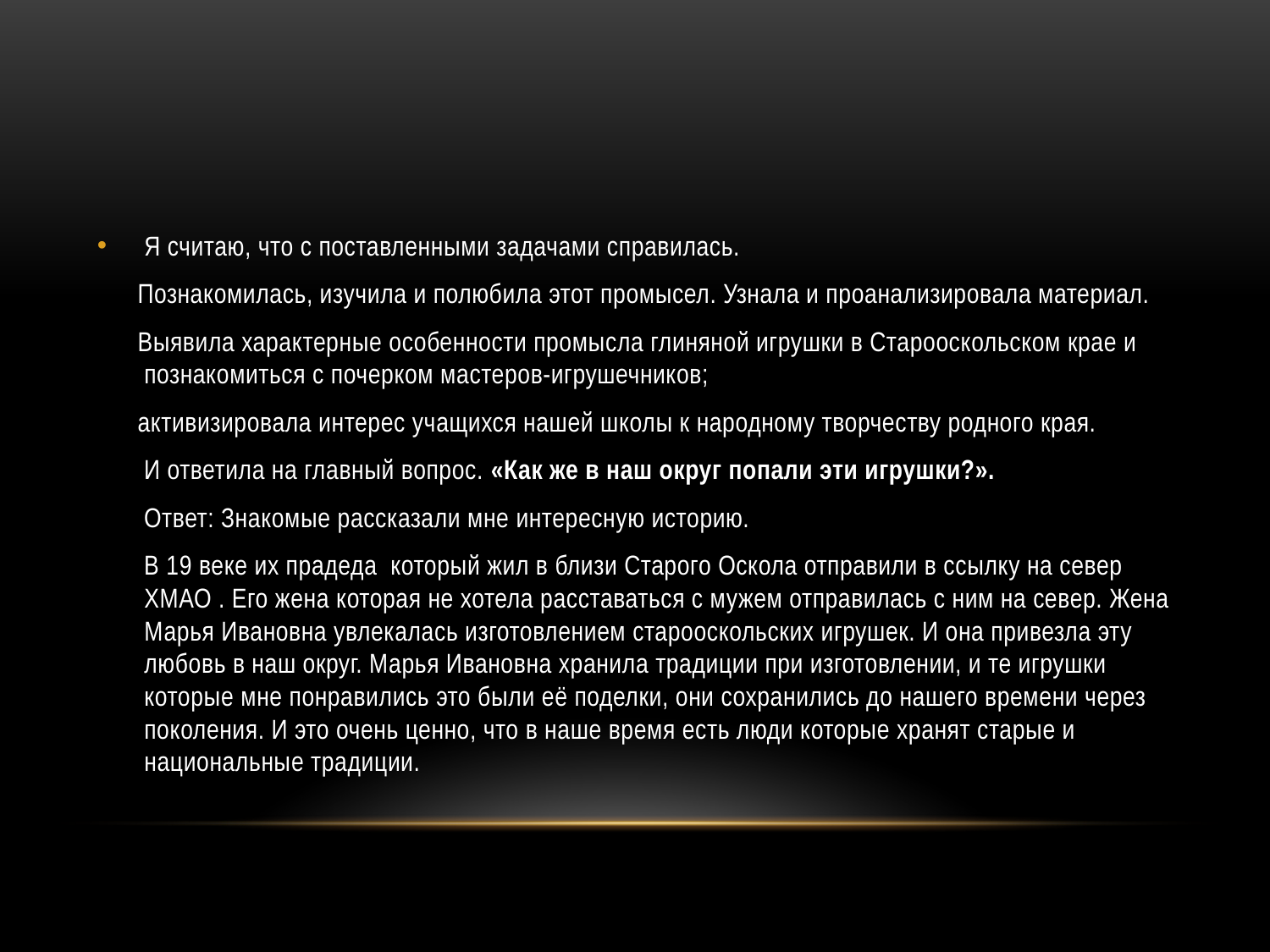

#
Я считаю, что с поставленными задачами справилась.
      Познакомилась, изучила и полюбила этот промысел. Узнала и проанализировала материал.
      Выявила характерные особенности промысла глиняной игрушки в Старооскольском крае и познакомиться с почерком мастеров-игрушечников;
      активизировала интерес учащихся нашей школы к народному творчеству родного края.
       И ответила на главный вопрос. «Как же в наш округ попали эти игрушки?».
       Ответ: Знакомые рассказали мне интересную историю.
       В 19 веке их прадеда  который жил в близи Старого Оскола отправили в ссылку на север ХМАО . Его жена которая не хотела расставаться с мужем отправилась с ним на север. Жена Марья Ивановна увлекалась изготовлением старооскольских игрушек. И она привезла эту любовь в наш округ. Марья Ивановна хранила традиции при изготовлении, и те игрушки которые мне понравились это были её поделки, они сохранились до нашего времени через поколения. И это очень ценно, что в наше время есть люди которые хранят старые и национальные традиции.